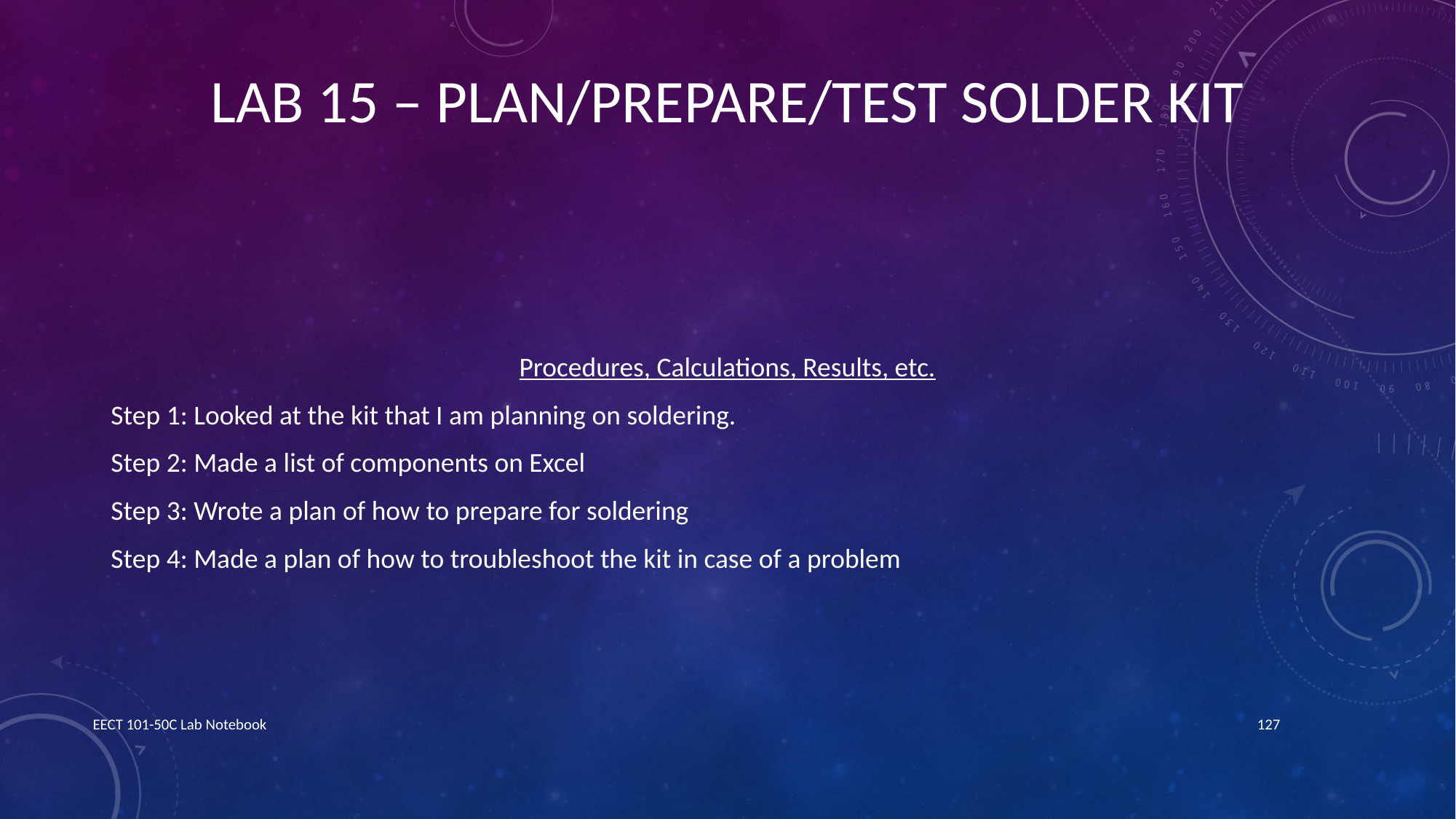

# Lab 15 – Plan/Prepare/Test Solder Kit
Procedures, Calculations, Results, etc.
Step 1: Looked at the kit that I am planning on soldering.
Step 2: Made a list of components on Excel
Step 3: Wrote a plan of how to prepare for soldering
Step 4: Made a plan of how to troubleshoot the kit in case of a problem
EECT 101-50C Lab Notebook
127